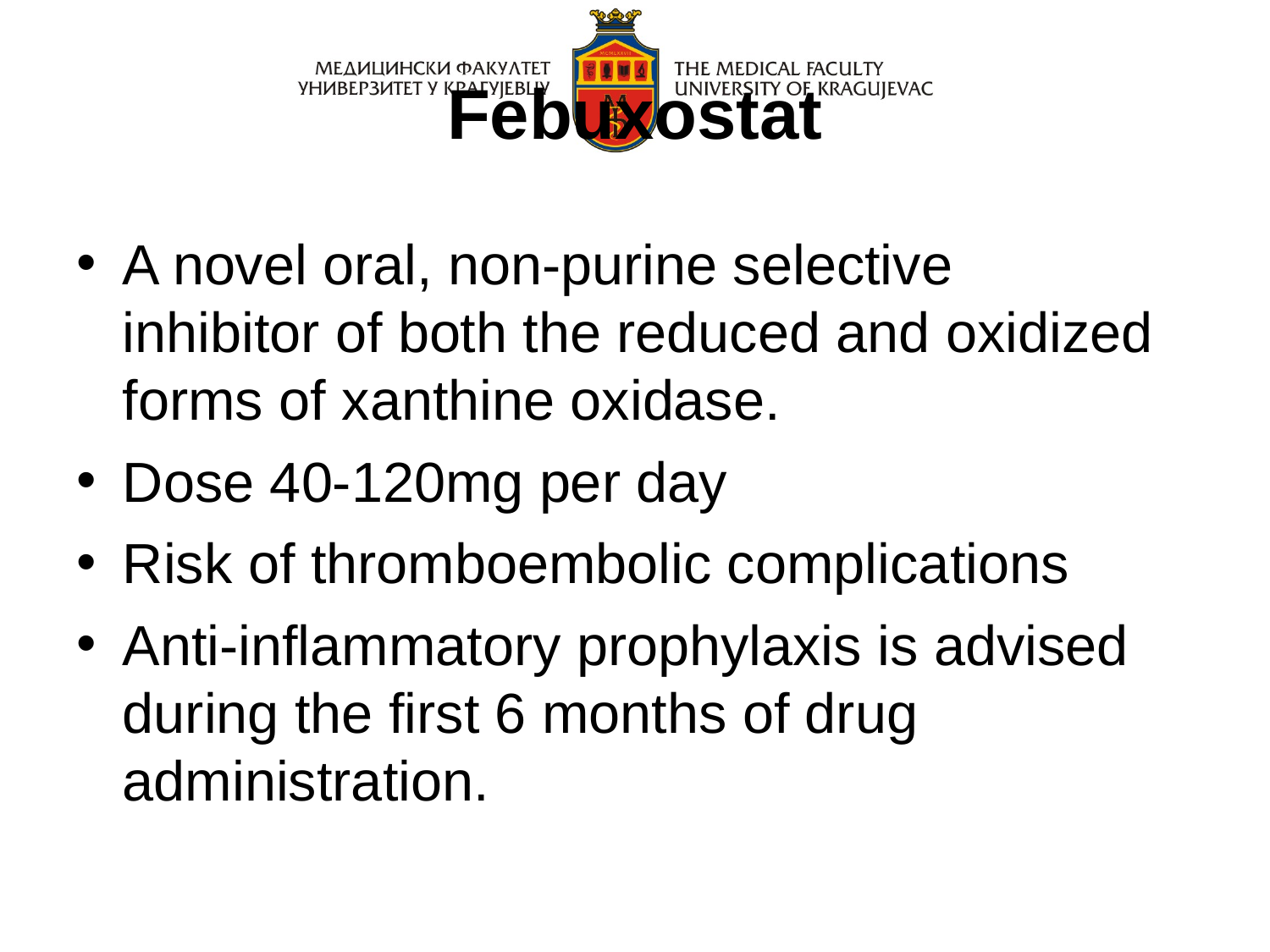

Febuxostat
A novel oral, non-purine selective inhibitor of both the reduced and oxidized forms of xanthine oxidase.
Dose 40-120mg per day
Risk of thromboembolic complications
Anti-inflammatory prophylaxis is advised during the first 6 months of drug administration.